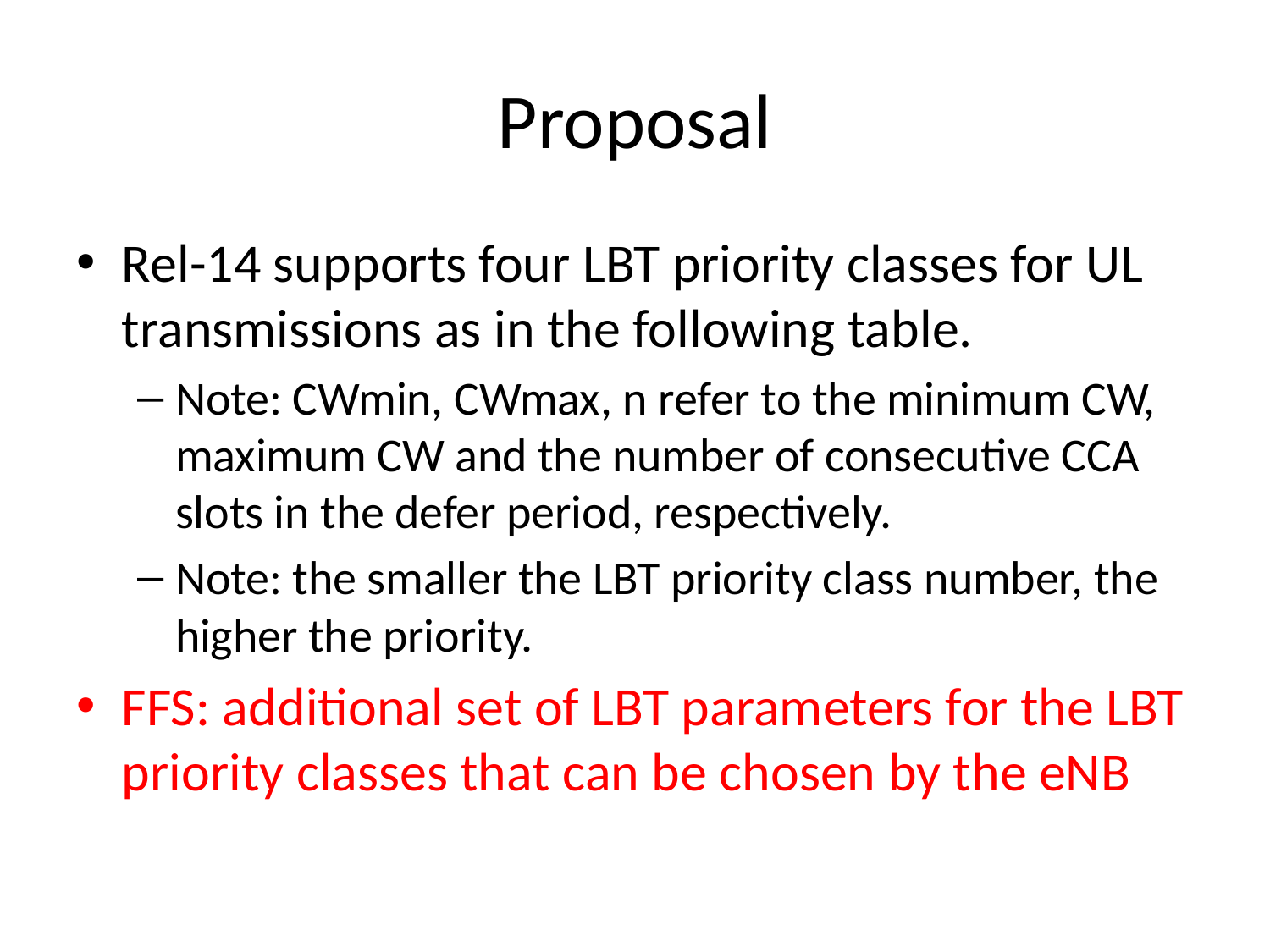

# Proposal
Rel-14 supports four LBT priority classes for UL transmissions as in the following table.
Note: CWmin, CWmax, n refer to the minimum CW, maximum CW and the number of consecutive CCA slots in the defer period, respectively.
Note: the smaller the LBT priority class number, the higher the priority.
FFS: additional set of LBT parameters for the LBT priority classes that can be chosen by the eNB